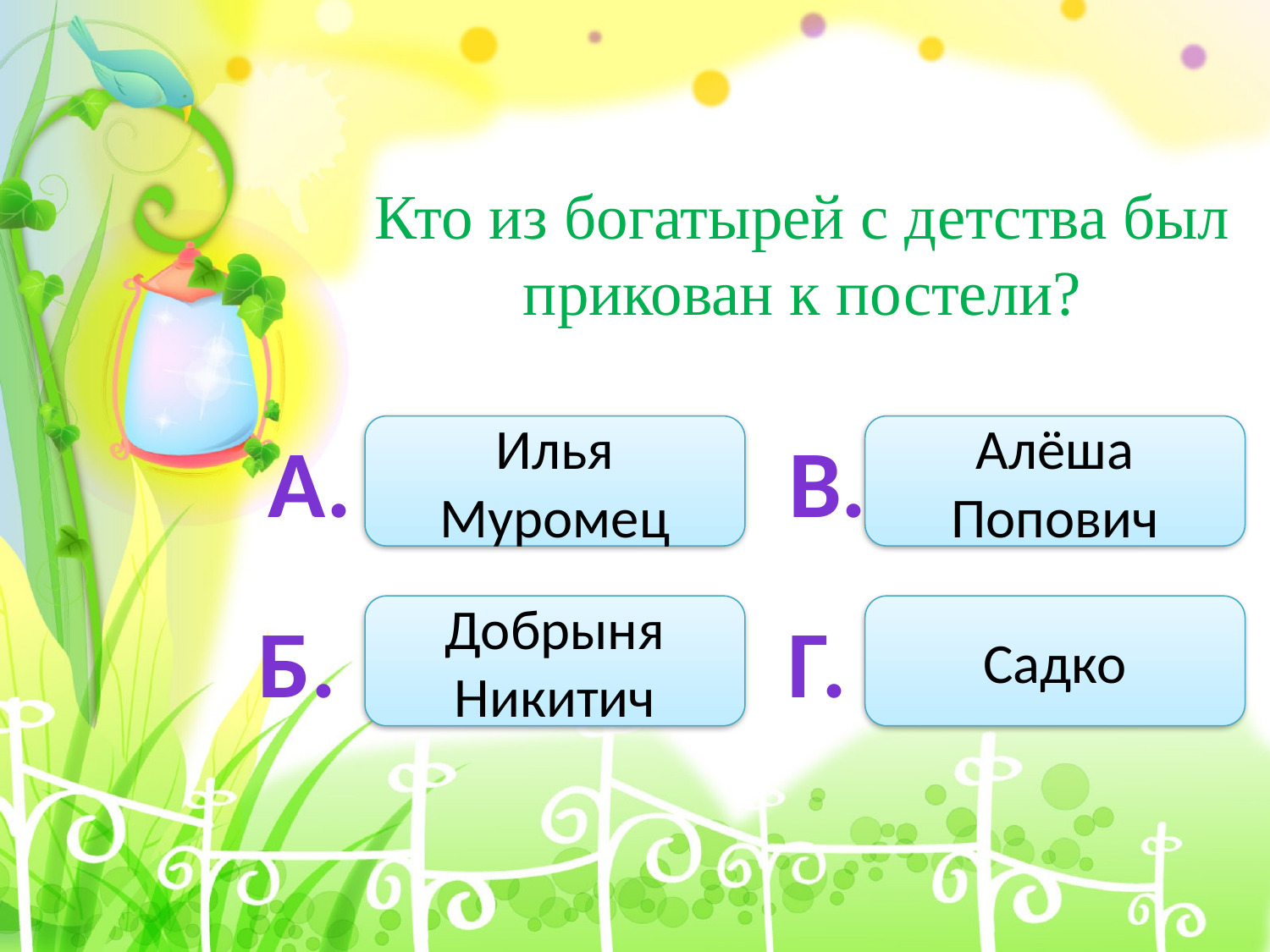

Кто из богатырей с детства был прикован к постели?
А.
Илья Муромец
В.
Алёша Попович
Б.
Добрыня Никитич
Г.
Садко